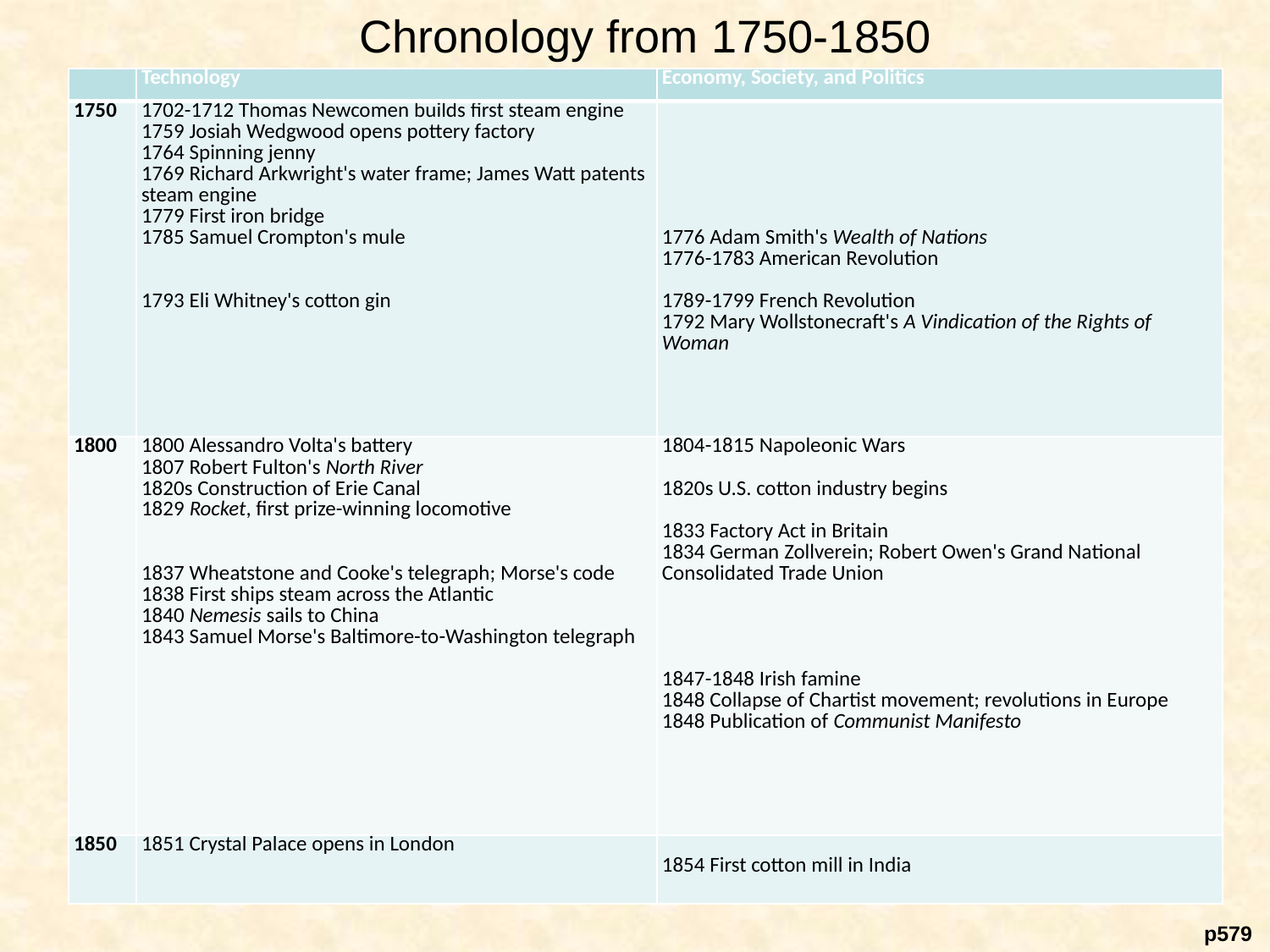

# Chronology from 1750-1850
| empty cell | Technology | Economy, Society, and Politics |
| --- | --- | --- |
| 1750 | 1702-1712 Thomas Newcomen builds first steam engine 1759 Josiah Wedgwood opens pottery factory 1764 Spinning jenny 1769 Richard Arkwright's water frame; James Watt patents steam engine 1779 First iron bridge 1785 Samuel Crompton's mule 1793 Eli Whitney's cotton gin | 1776 Adam Smith's Wealth of Nations 1776-1783 American Revolution 1789-1799 French Revolution 1792 Mary Wollstonecraft's A Vindication of the Rights of Woman |
| 1800 | 1800 Alessandro Volta's battery 1807 Robert Fulton's North River 1820s Construction of Erie Canal 1829 Rocket, first prize-winning locomotive 1837 Wheatstone and Cooke's telegraph; Morse's code 1838 First ships steam across the Atlantic 1840 Nemesis sails to China 1843 Samuel Morse's Baltimore-to-Washington telegraph | 1804-1815 Napoleonic Wars 1820s U.S. cotton industry begins 1833 Factory Act in Britain 1834 German Zollverein; Robert Owen's Grand National Consolidated Trade Union 1847-1848 Irish famine 1848 Collapse of Chartist movement; revolutions in Europe 1848 Publication of Communist Manifesto |
| 1850 | 1851 Crystal Palace opens in London | 1854 First cotton mill in India |
 p579